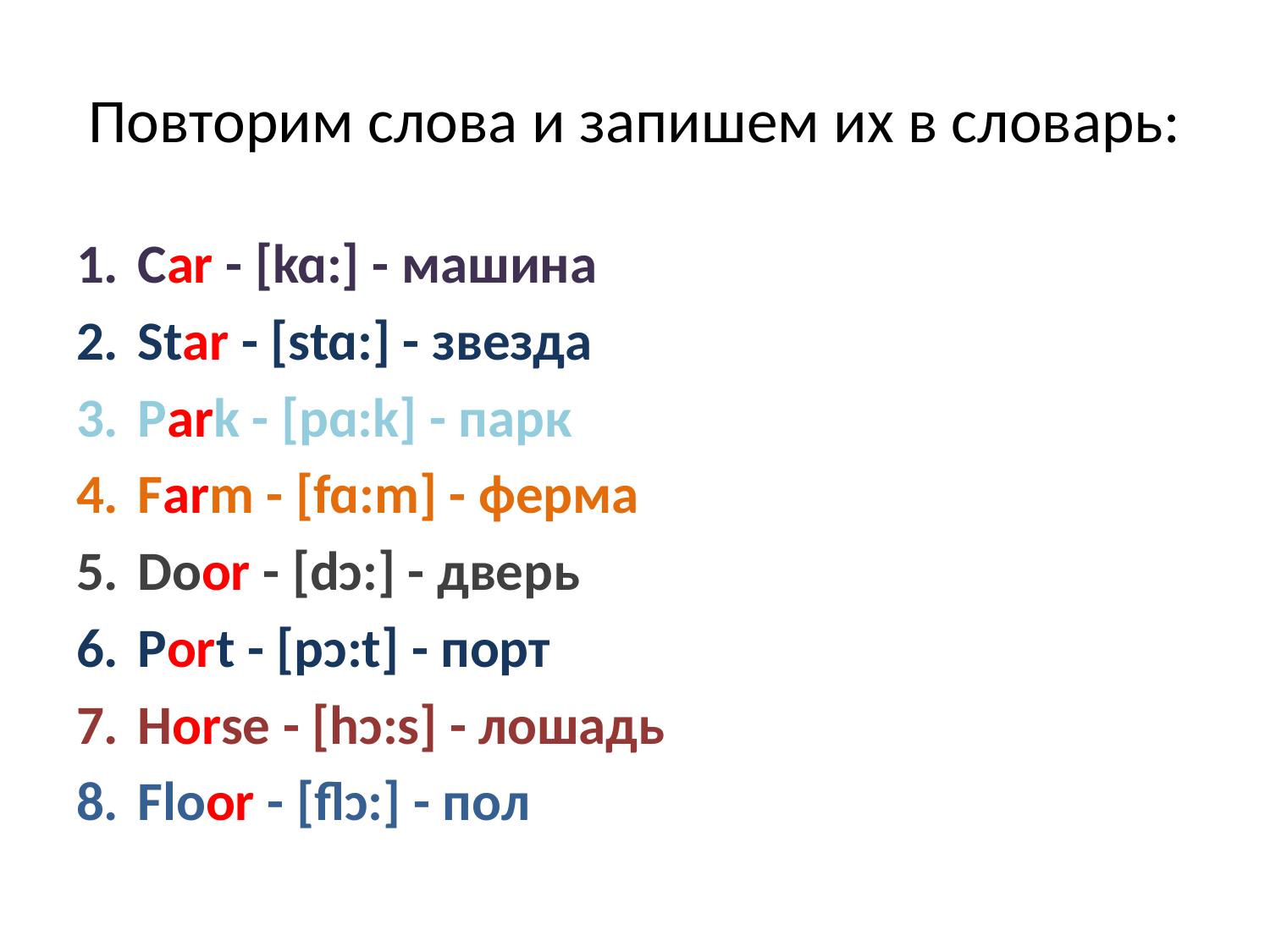

# Повторим слова и запишем их в словарь:
Car - [kɑ:] - машина
Star - [stɑ:] - звезда
Park - [pɑ:k] - парк
Farm - [fɑ:m] - ферма
Door - [dɔ:] - дверь
Port - [pɔ:t] - порт
Horse - [hɔ:s] - лошадь
Floor - [flɔ:] - пол